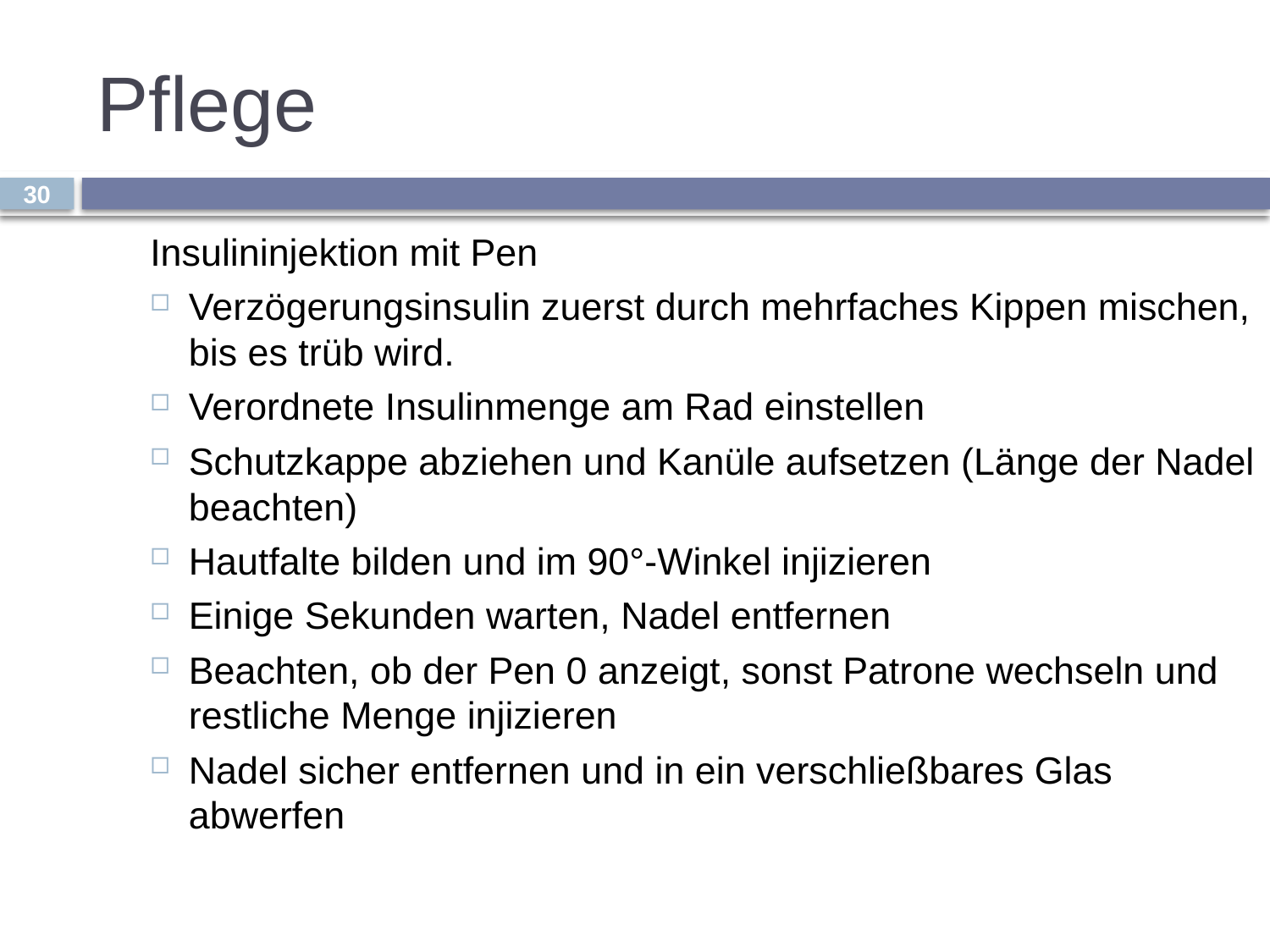

# Pflege
30
Insulininjektion mit Pen
Verzögerungsinsulin zuerst durch mehrfaches Kippen mischen, bis es trüb wird.
Verordnete Insulinmenge am Rad einstellen
Schutzkappe abziehen und Kanüle aufsetzen (Länge der Nadel beachten)
Hautfalte bilden und im 90°-Winkel injizieren
Einige Sekunden warten, Nadel entfernen
Beachten, ob der Pen 0 anzeigt, sonst Patrone wechseln und restliche Menge injizieren
Nadel sicher entfernen und in ein verschließbares Glas abwerfen